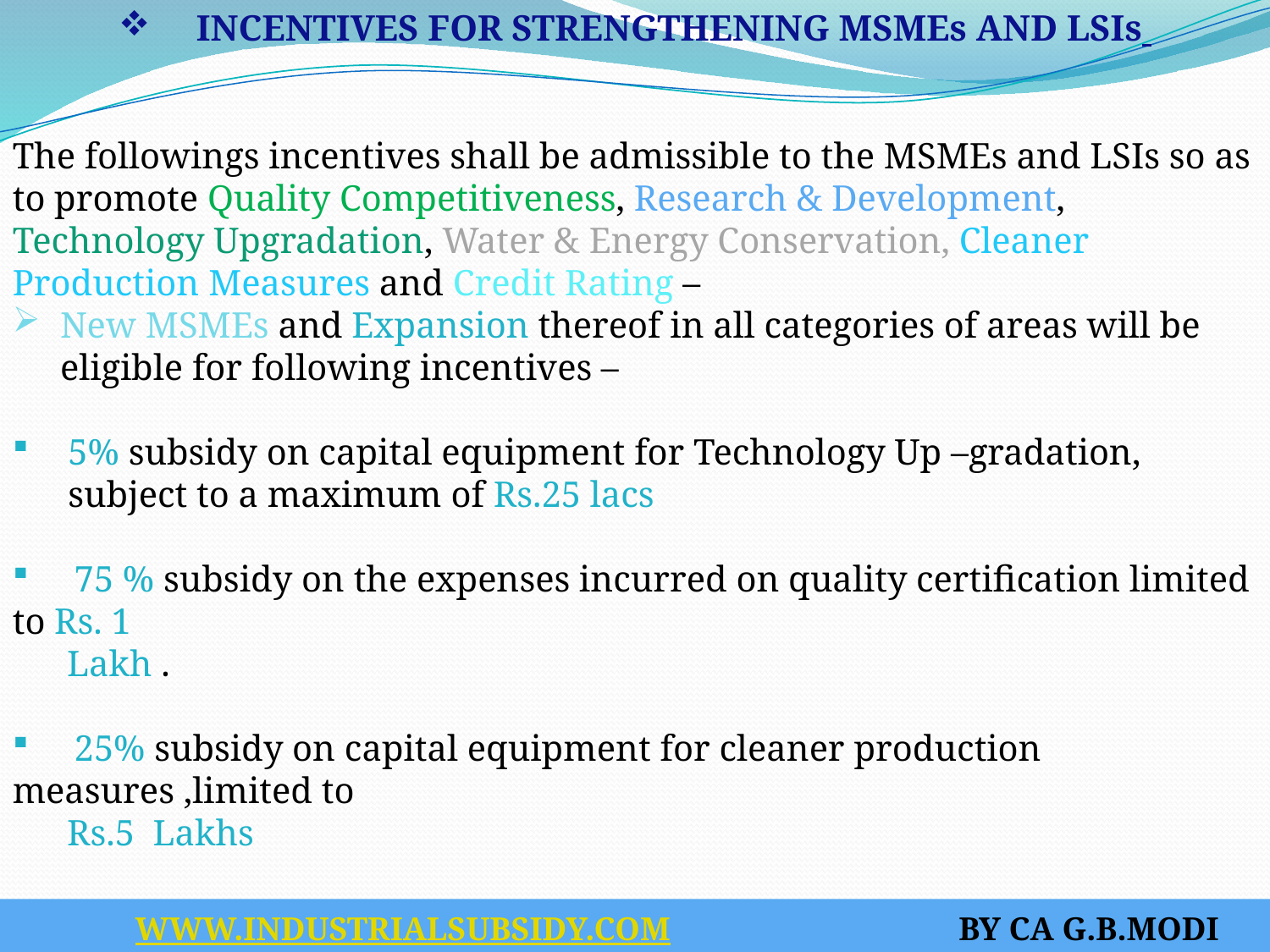

INCENTIVES FOR STRENGTHENING MSMEs AND LSIs

The followings incentives shall be admissible to the MSMEs and LSIs so as to promote Quality Competitiveness, Research & Development, Technology Upgradation, Water & Energy Conservation, Cleaner Production Measures and Credit Rating –
New MSMEs and Expansion thereof in all categories of areas will be eligible for following incentives –

5% subsidy on capital equipment for Technology Up –gradation, subject to a maximum of Rs.25 lacs

     75 % subsidy on the expenses incurred on quality certification limited to Rs. 1
      Lakh .

     25% subsidy on capital equipment for cleaner production measures ,limited to
      Rs.5  Lakhs

     75 % subsidy on the expenses incurred on patent registration limited to Rs. 10 Lakh for the National patents and Rs. 20 lakh for the International patents.

 WWW.INDUSTRIALSUBSIDY.COM                                   BY CA G.B.MODI